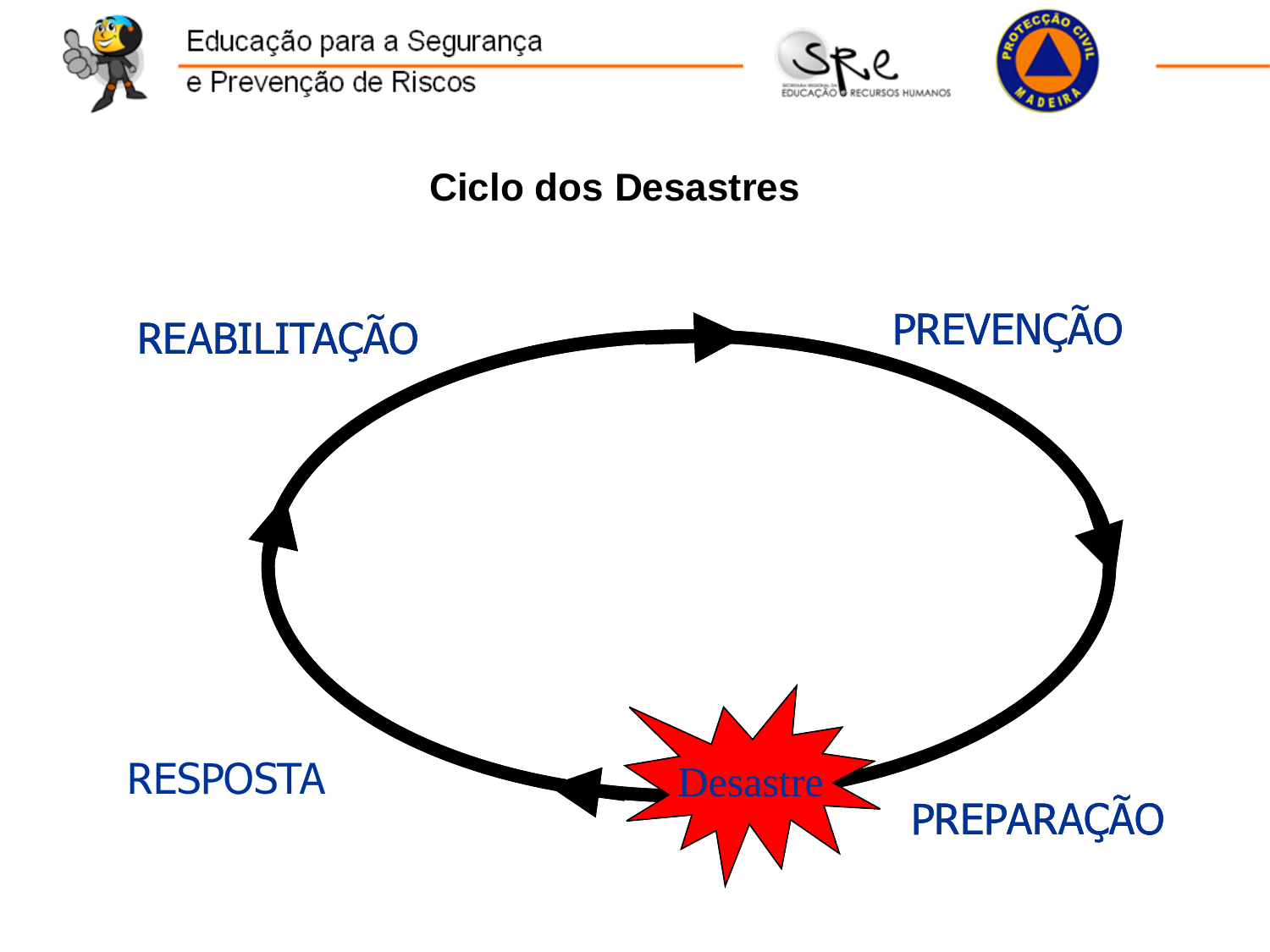

Ciclo dos Desastres
PREVENÇÃO
REABILITAÇÃO

Desastre
RESPOSTA

PREPARAÇÃO

PREVENÇÃO
REABILITAÇÃO

Desastre
RESPOSTA

PREPARAÇÃO